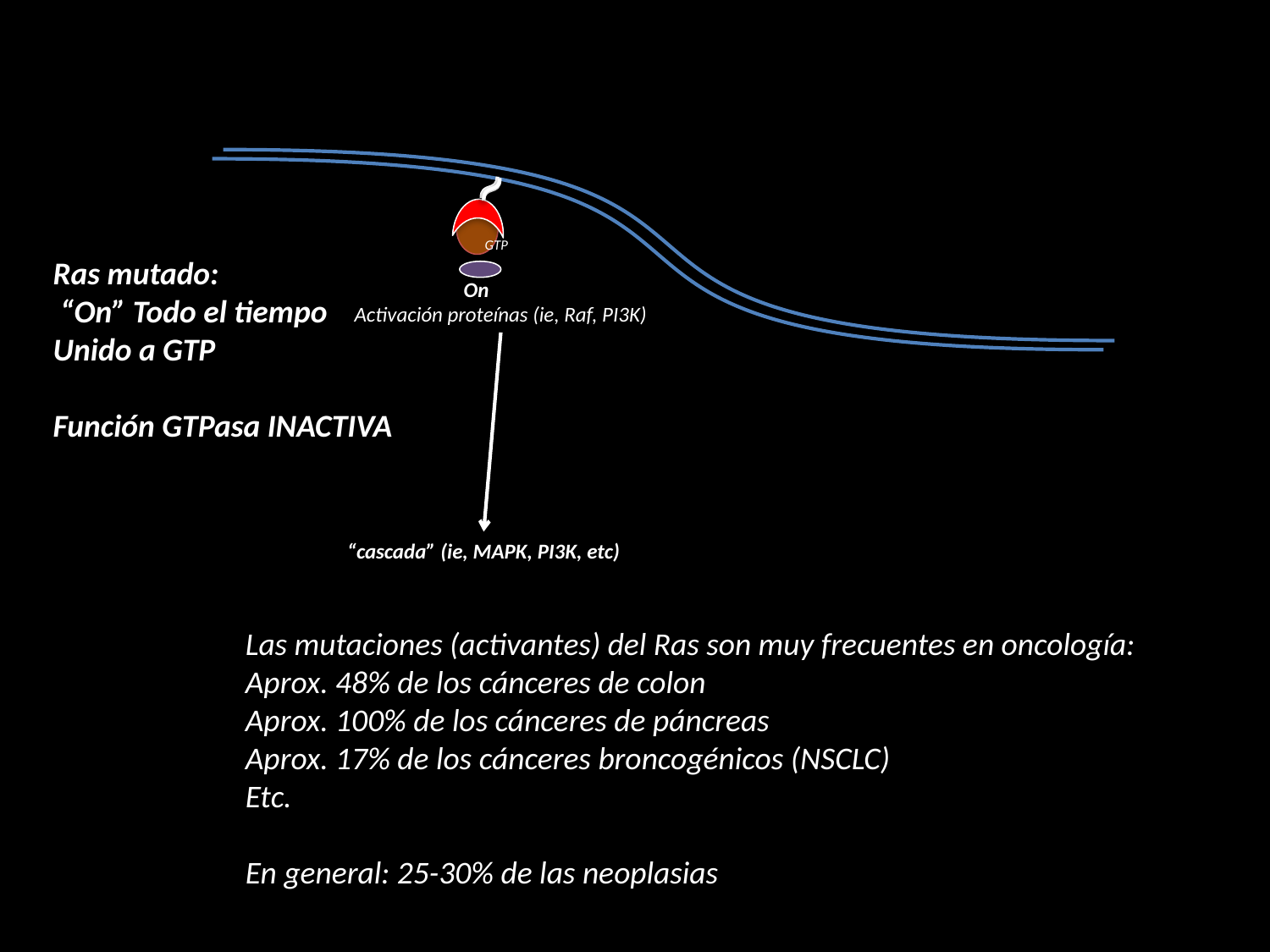

GTP
Ras mutado:
 “On” Todo el tiempo
Unido a GTP

Función GTPasa INACTIVA

On
Activación proteínas (ie, Raf, PI3K)
“cascada” (ie, MAPK, PI3K, etc)
Las mutaciones (activantes) del Ras son muy frecuentes en oncología:
Aprox. 48% de los cánceres de colon
Aprox. 100% de los cánceres de páncreas
Aprox. 17% de los cánceres broncogénicos (NSCLC)
Etc.

En general: 25-30% de las neoplasias